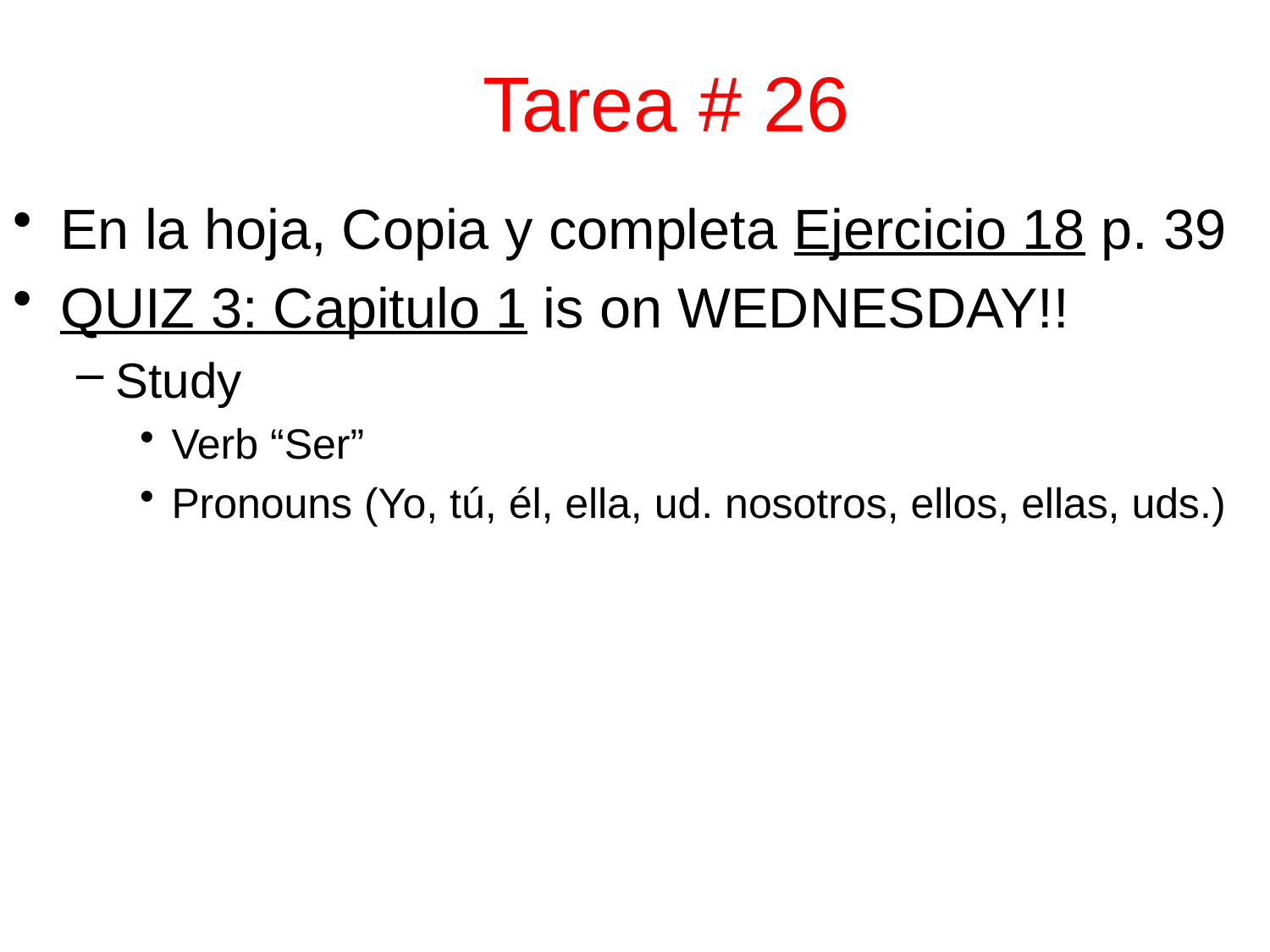

Tarea # 26
En la hoja, Copia y completa Ejercicio 18 p. 39
QUIZ 3: Capitulo 1 is on WEDNESDAY!!
Study
Verb “Ser”
Pronouns (Yo, tú, él, ella, ud. nosotros, ellos, ellas, uds.)